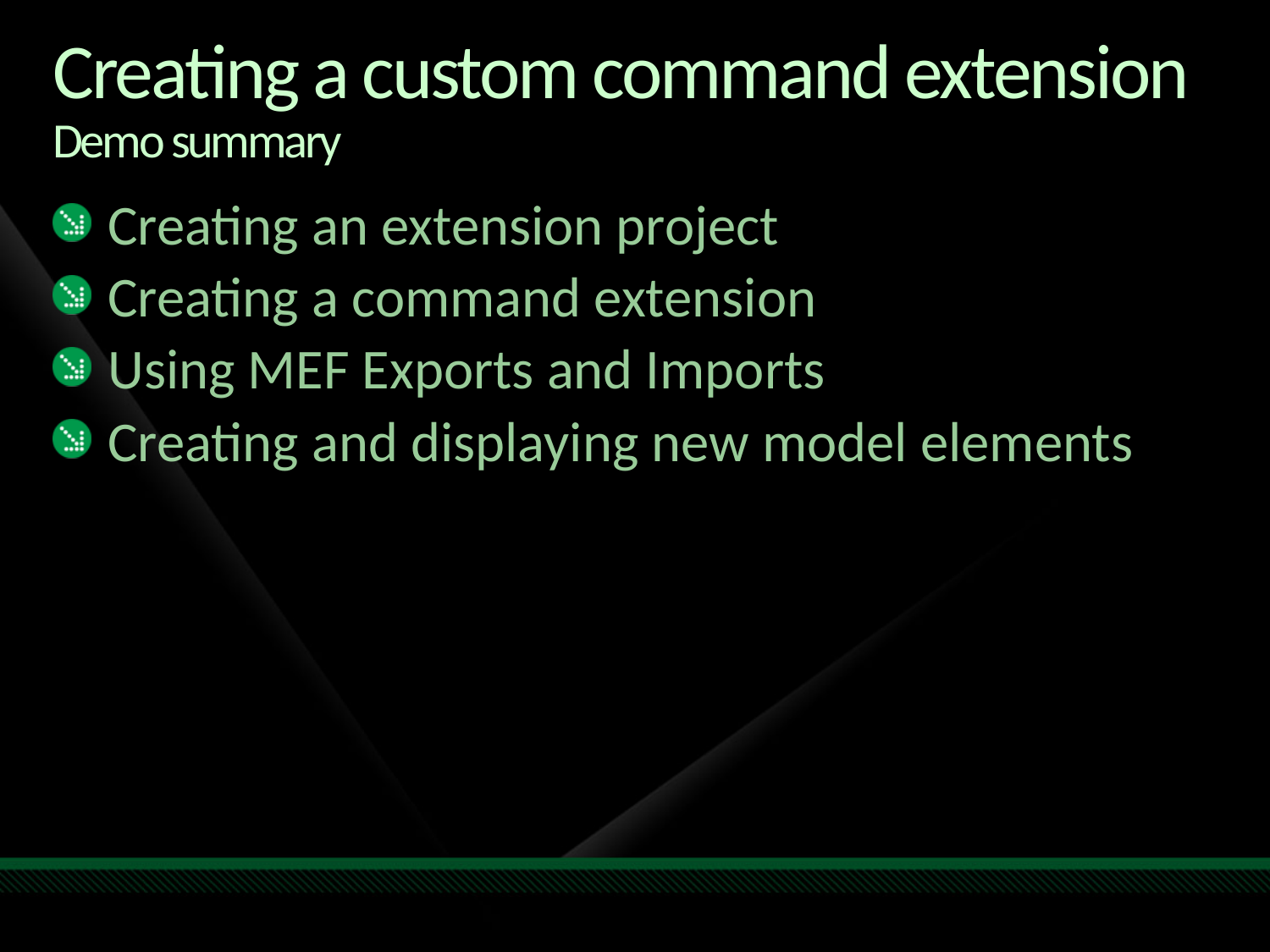

# Creating a custom command extension Demo summary
Creating an extension project
Creating a command extension
Using MEF Exports and Imports
Creating and displaying new model elements